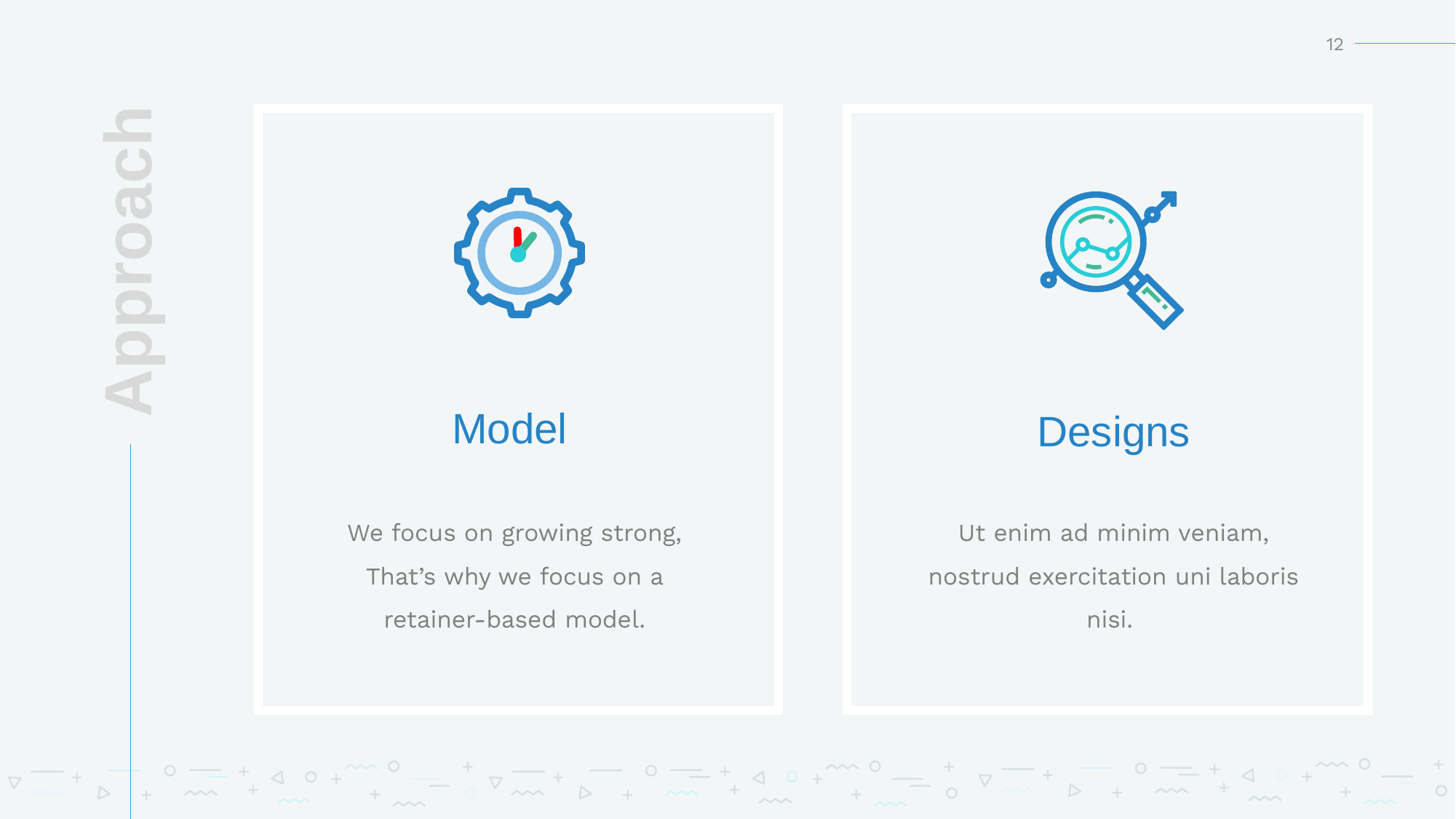

12

# Approach

Model
Designs
We focus on growing strong, That’s why we focus on a retainer-based model.
Ut enim ad minim veniam, nostrud exercitation uni laboris nisi.